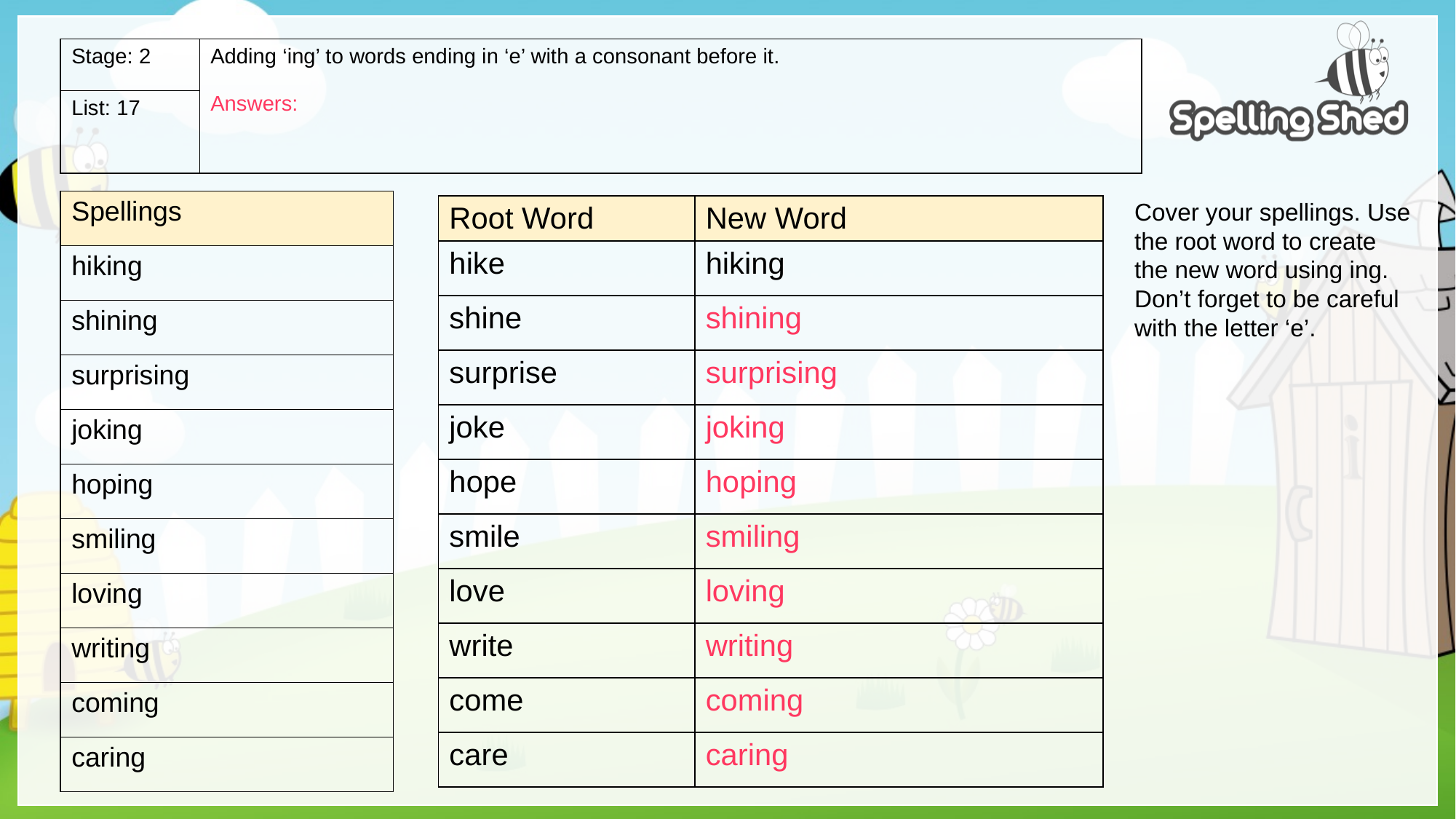

| Stage: 2 | Adding ‘ing’ to words ending in ‘e’ with a consonant before it. Answers: |
| --- | --- |
| List: 17 |  |
| Spellings |
| --- |
| hiking |
| shining |
| surprising |
| joking |
| hoping |
| smiling |
| loving |
| writing |
| coming |
| caring |
Cover your spellings. Use the root word to create the new word using ing. Don’t forget to be careful with the letter ‘e’.
| Root Word | New Word |
| --- | --- |
| hike | hiking |
| shine | shining |
| surprise | surprising |
| joke | joking |
| hope | hoping |
| smile | smiling |
| love | loving |
| write | writing |
| come | coming |
| care | caring |